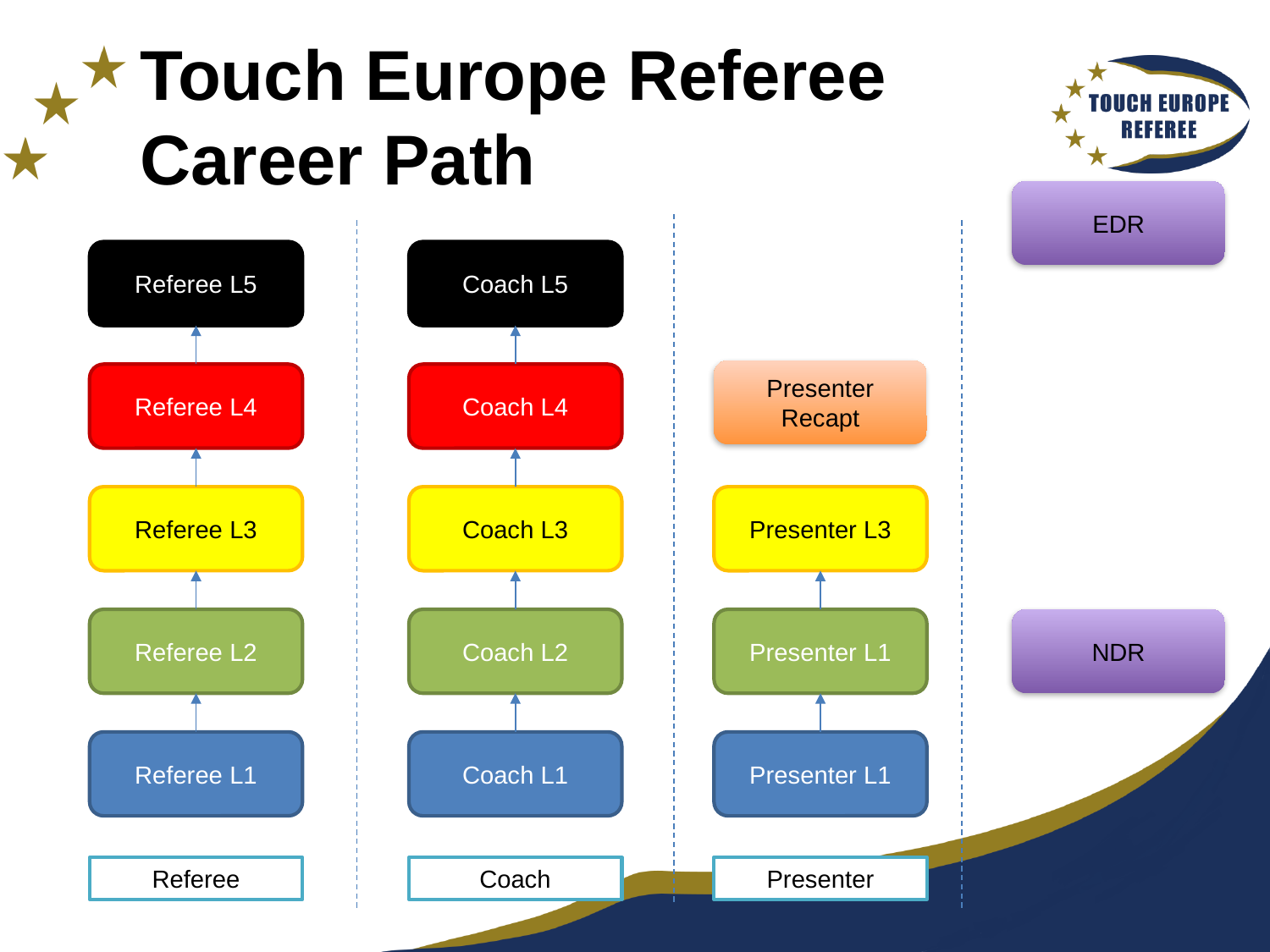

# Touch Europe Referee Career Path
EDR
Coach L5
Referee L5
Presenter Recapt
Coach L4
Referee L4
Coach L3
Presenter L3
Referee L3
Coach L2
Presenter L1
NDR
Referee L2
Coach L1
Presenter L1
Referee L1
Referee
Coach
Presenter